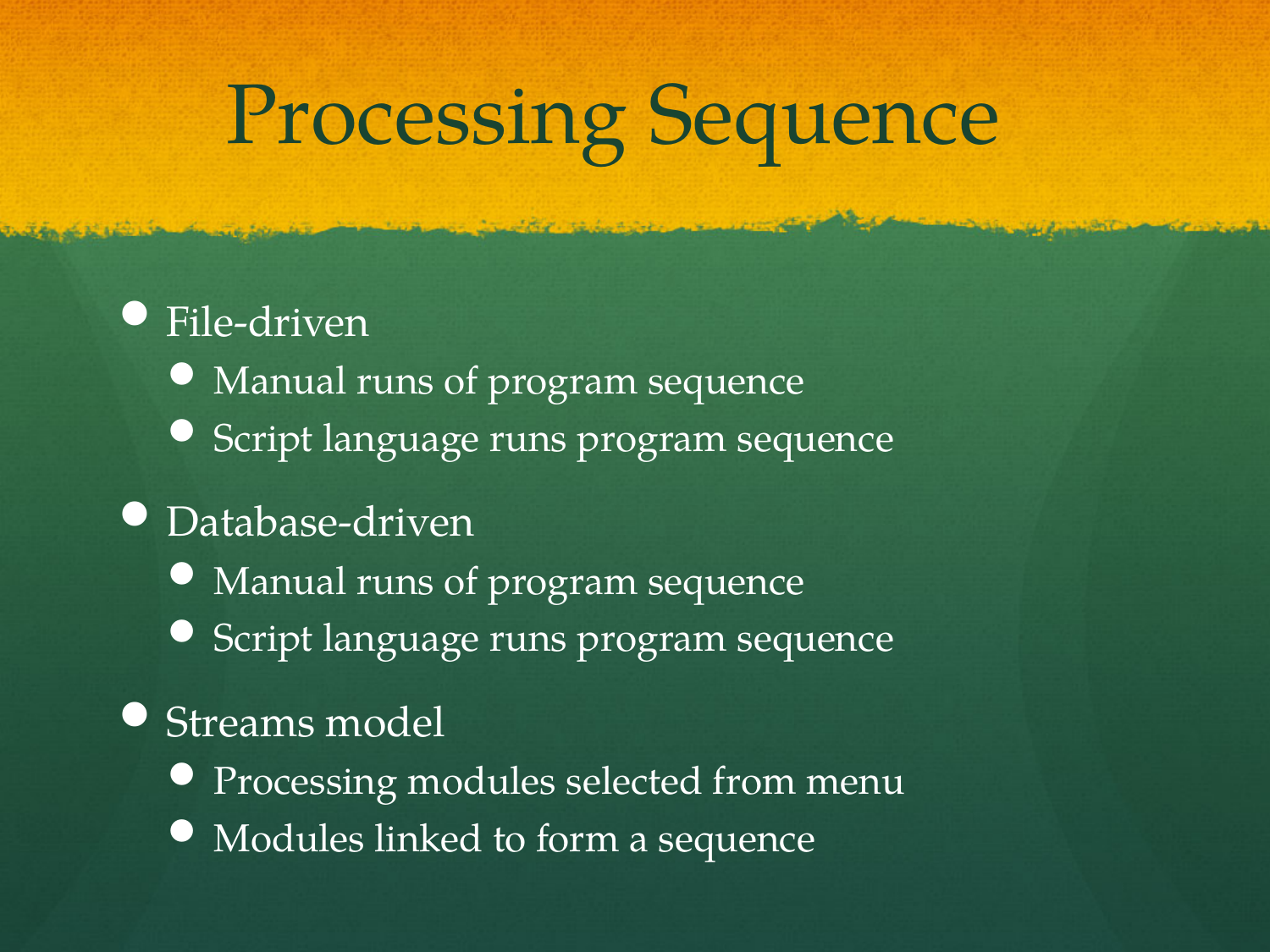

# Processing Sequence
File-driven
Manual runs of program sequence
Script language runs program sequence
Database-driven
Manual runs of program sequence
Script language runs program sequence
Streams model
Processing modules selected from menu
Modules linked to form a sequence